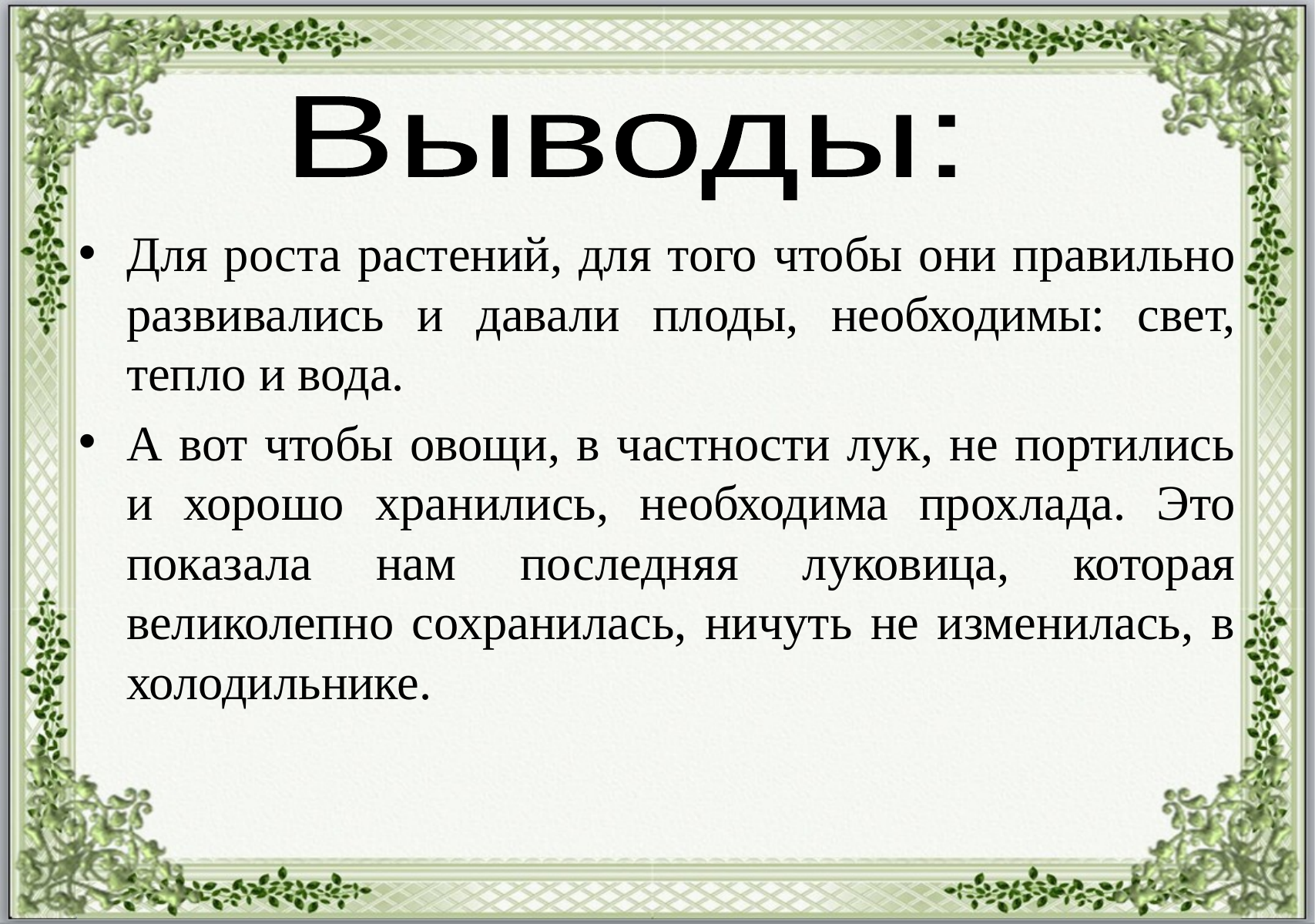

Выводы:
Для роста растений, для того чтобы они правильно развивались и давали плоды, необходимы: свет, тепло и вода.
А вот чтобы овощи, в частности лук, не портились и хорошо хранились, необходима прохлада. Это показала нам последняя луковица, которая великолепно сохранилась, ничуть не изменилась, в холодильнике.